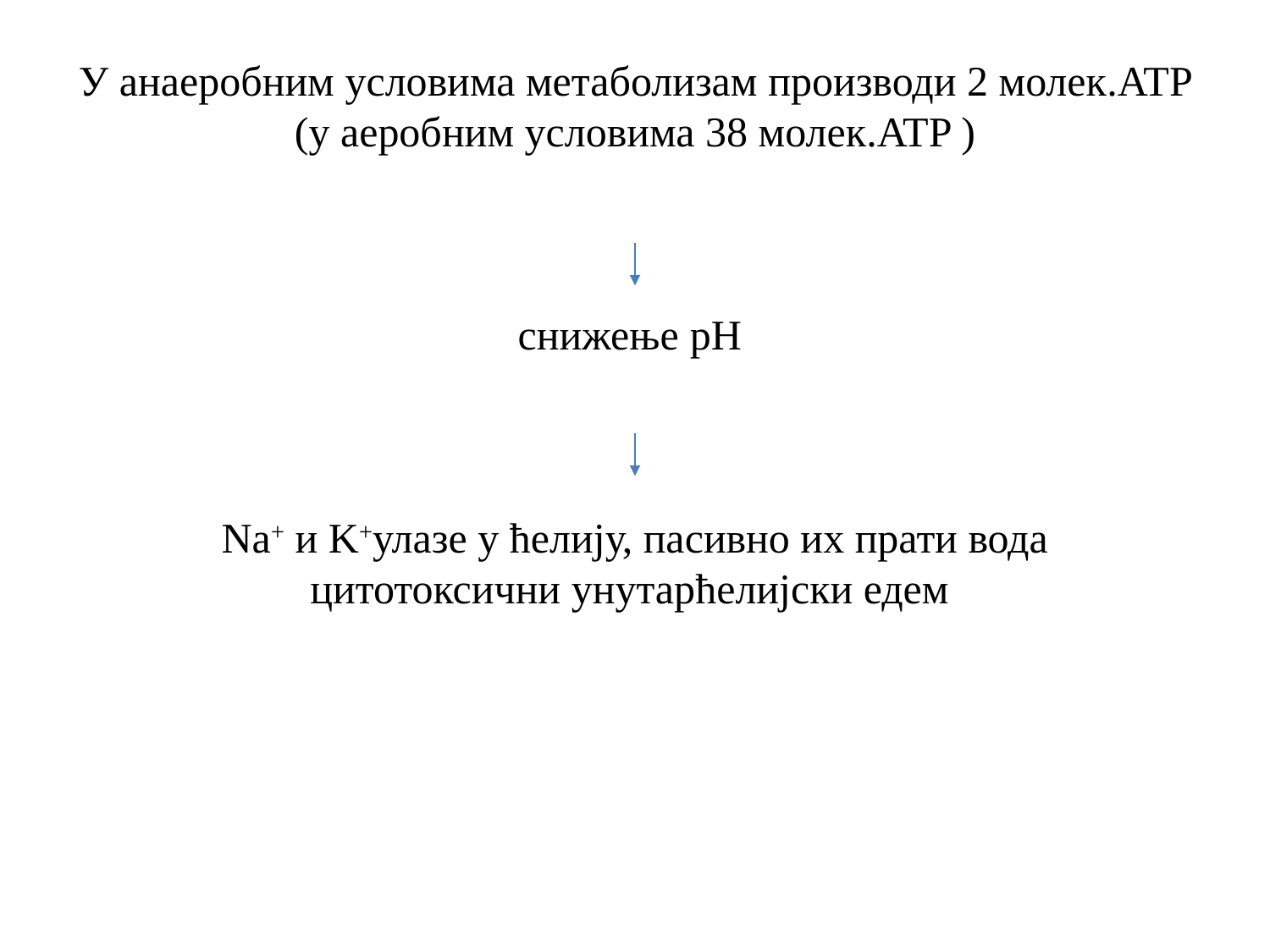

# У анаеробним условима метаболизам производи 2 молек.ATP (у аеробним условима 38 молек.ATP ) снижење pH Na+ и K+улазе у ћелију, пасивно их прати вода цитотоксични унутарћелијски едем